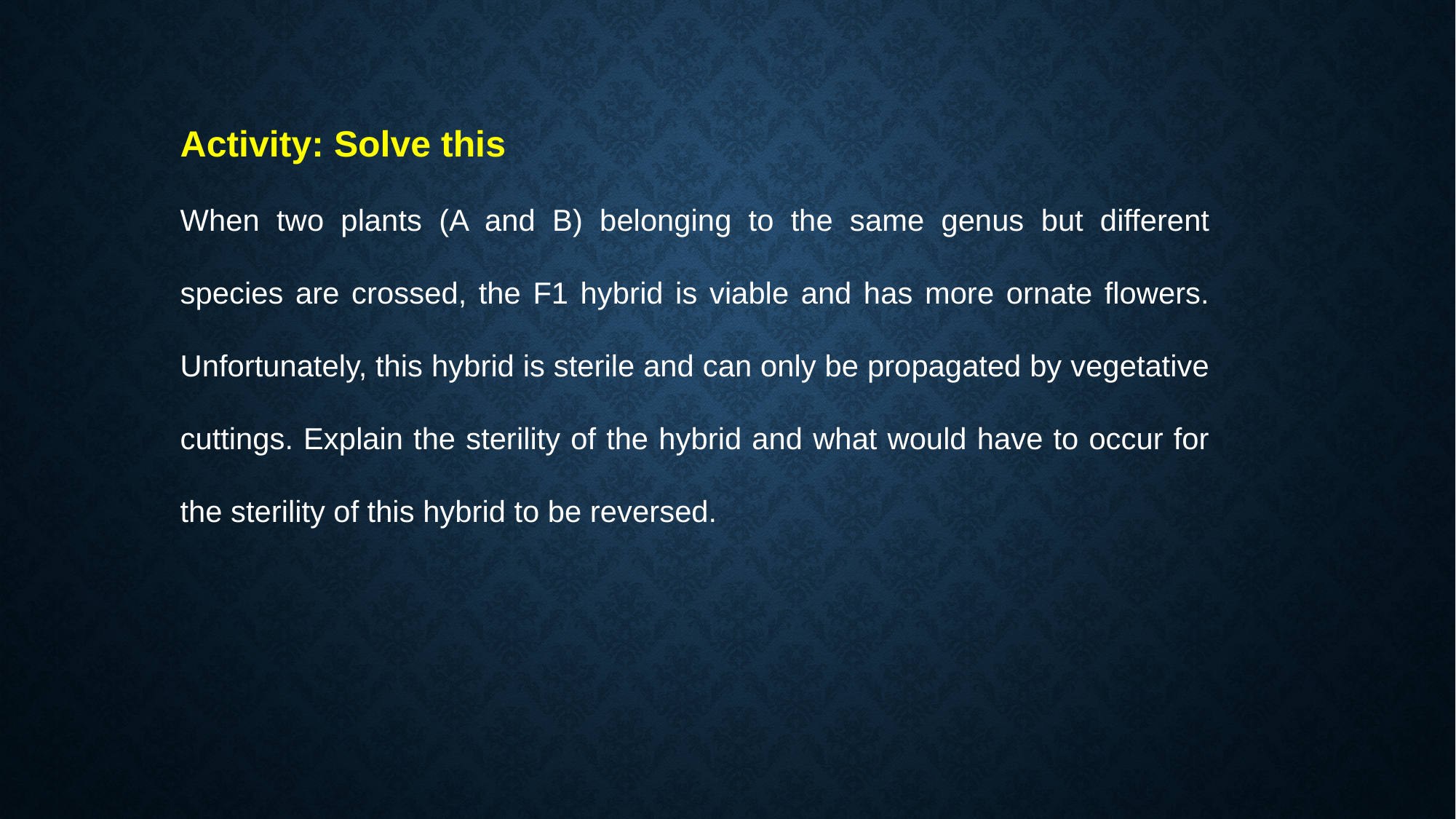

Activity: Solve this
When two plants (A and B) belonging to the same genus but different species are crossed, the F1 hybrid is viable and has more ornate flowers. Unfortunately, this hybrid is sterile and can only be propagated by vegetative cuttings. Explain the sterility of the hybrid and what would have to occur for the sterility of this hybrid to be reversed.